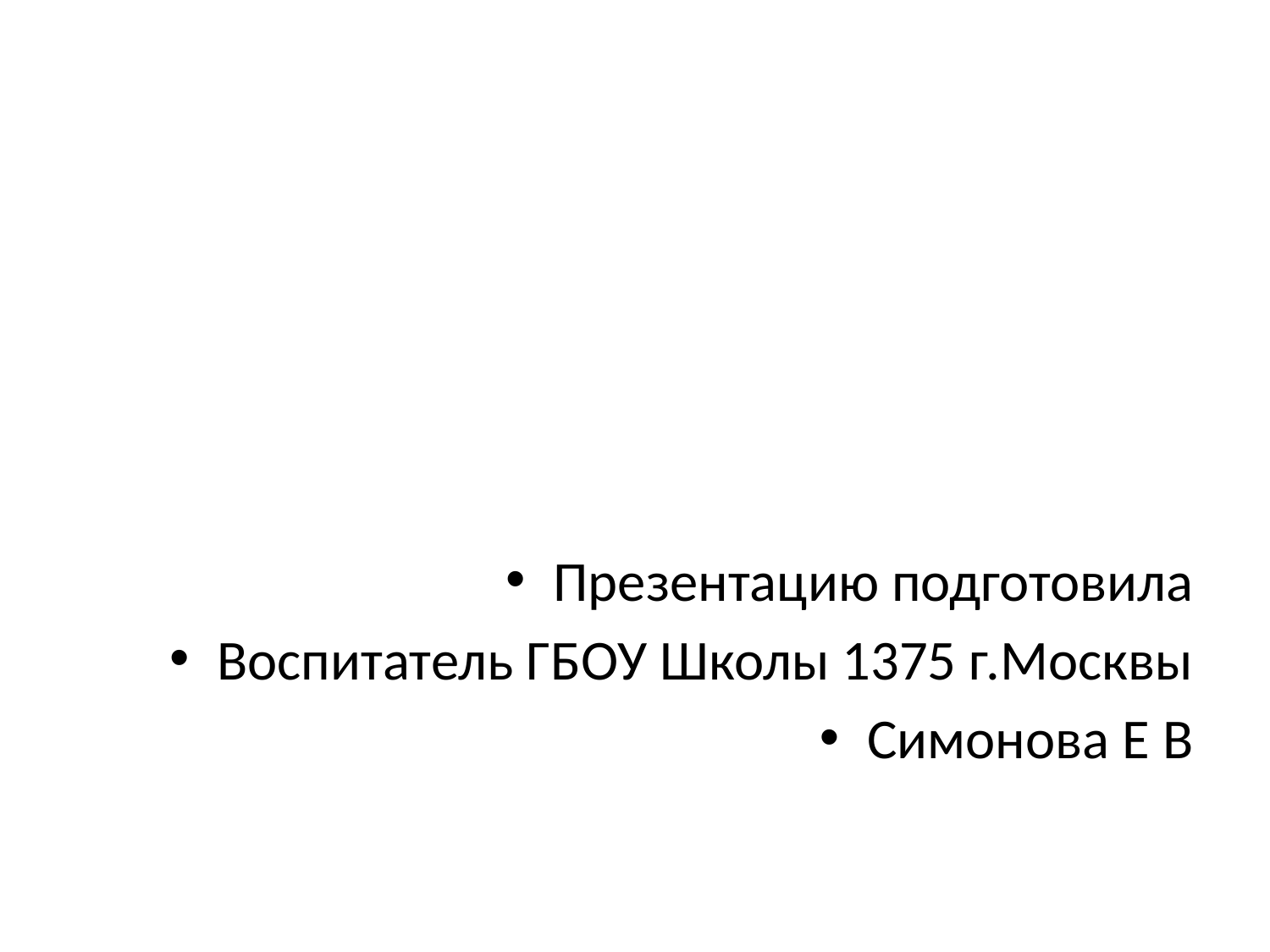

#

Презентацию подготовила
Воспитатель ГБОУ Школы 1375 г.Москвы
Симонова Е В